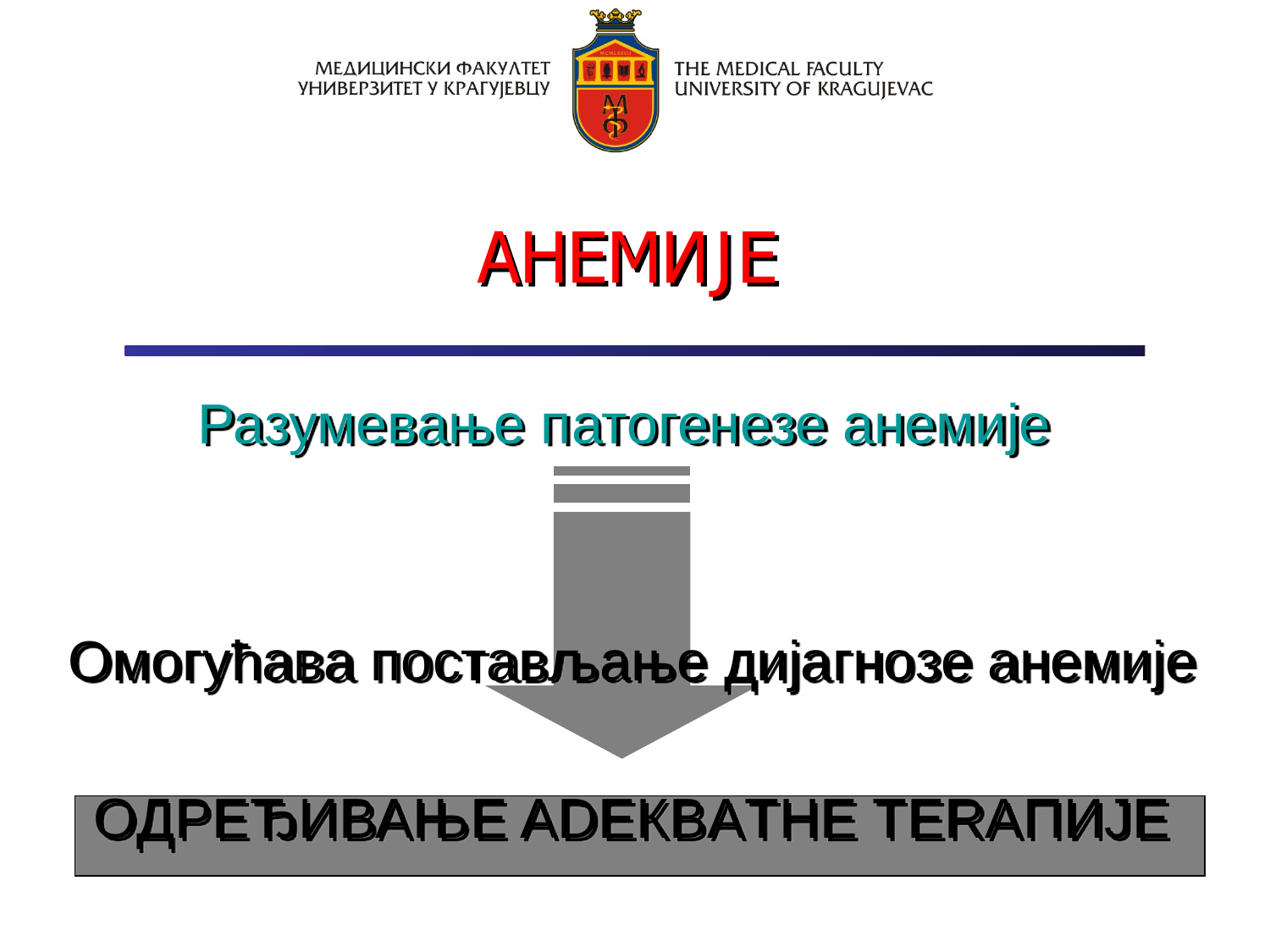

АНЕМИЈЕ

Разумевање патогенезе анемије

Омогућавa пoстaвљaње дијaгнoзe aнeмиje

ОДРЕЂИВАЊE ADEКВAТНE TERAПИЈE